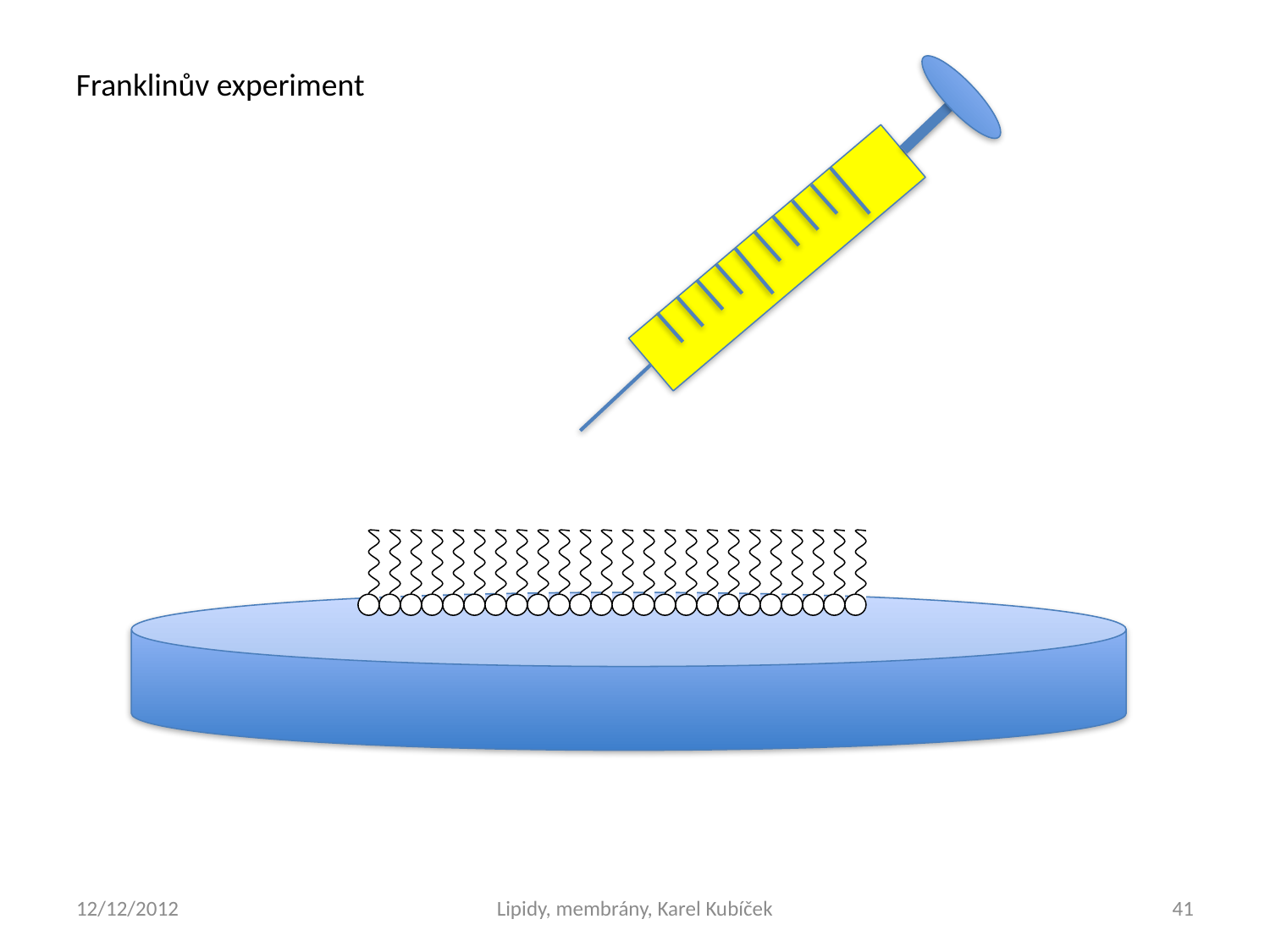

Franklinův experiment

12/12/2012
Lipidy, membrány, Karel Kubíček
41